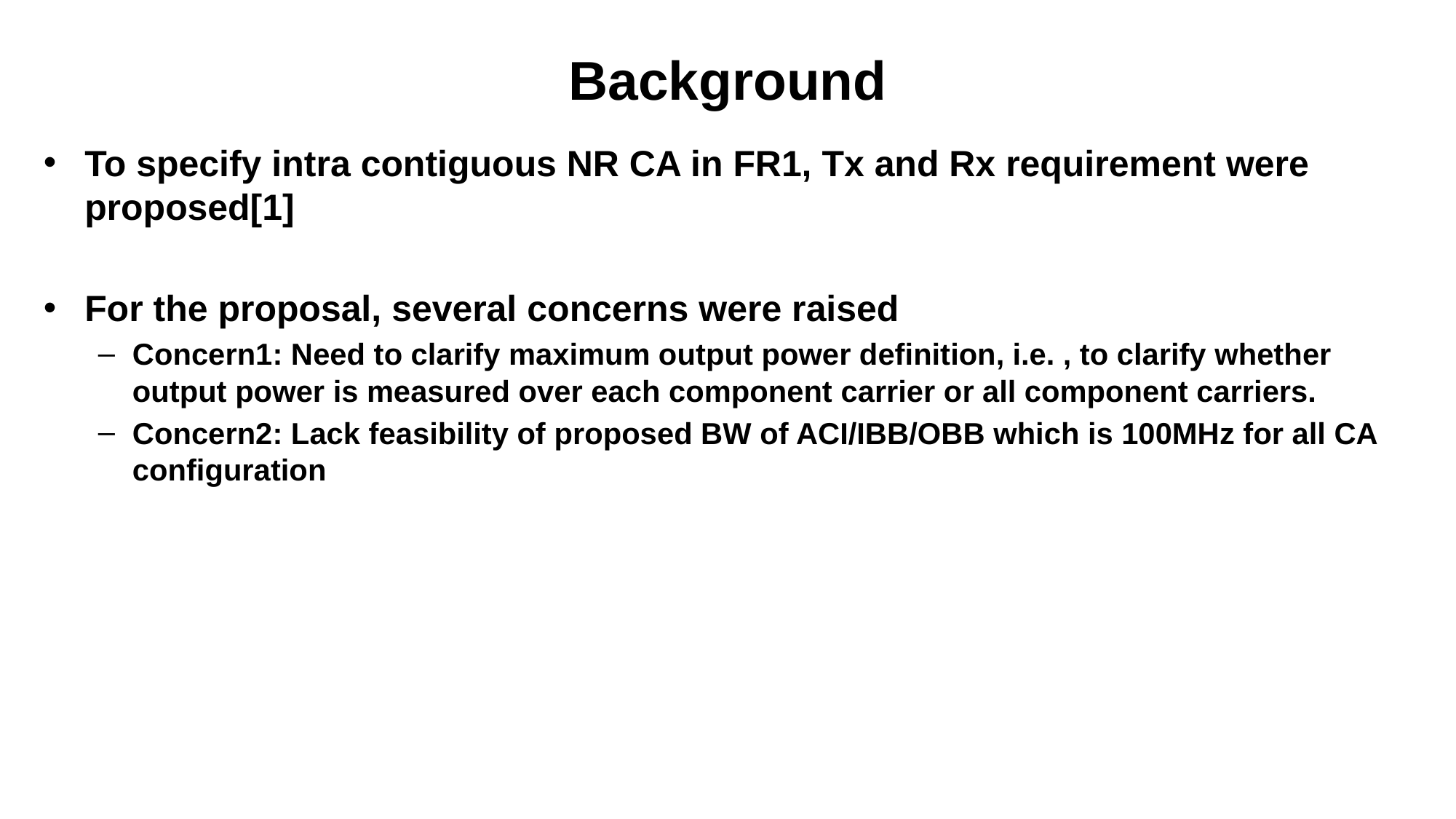

# Background
To specify intra contiguous NR CA in FR1, Tx and Rx requirement were proposed[1]

For the proposal, several concerns were raised
Concern1: Need to clarify maximum output power definition, i.e. , to clarify whether output power is measured over each component carrier or all component carriers.
Concern2: Lack feasibility of proposed BW of ACI/IBB/OBB which is 100MHz for all CA configuration